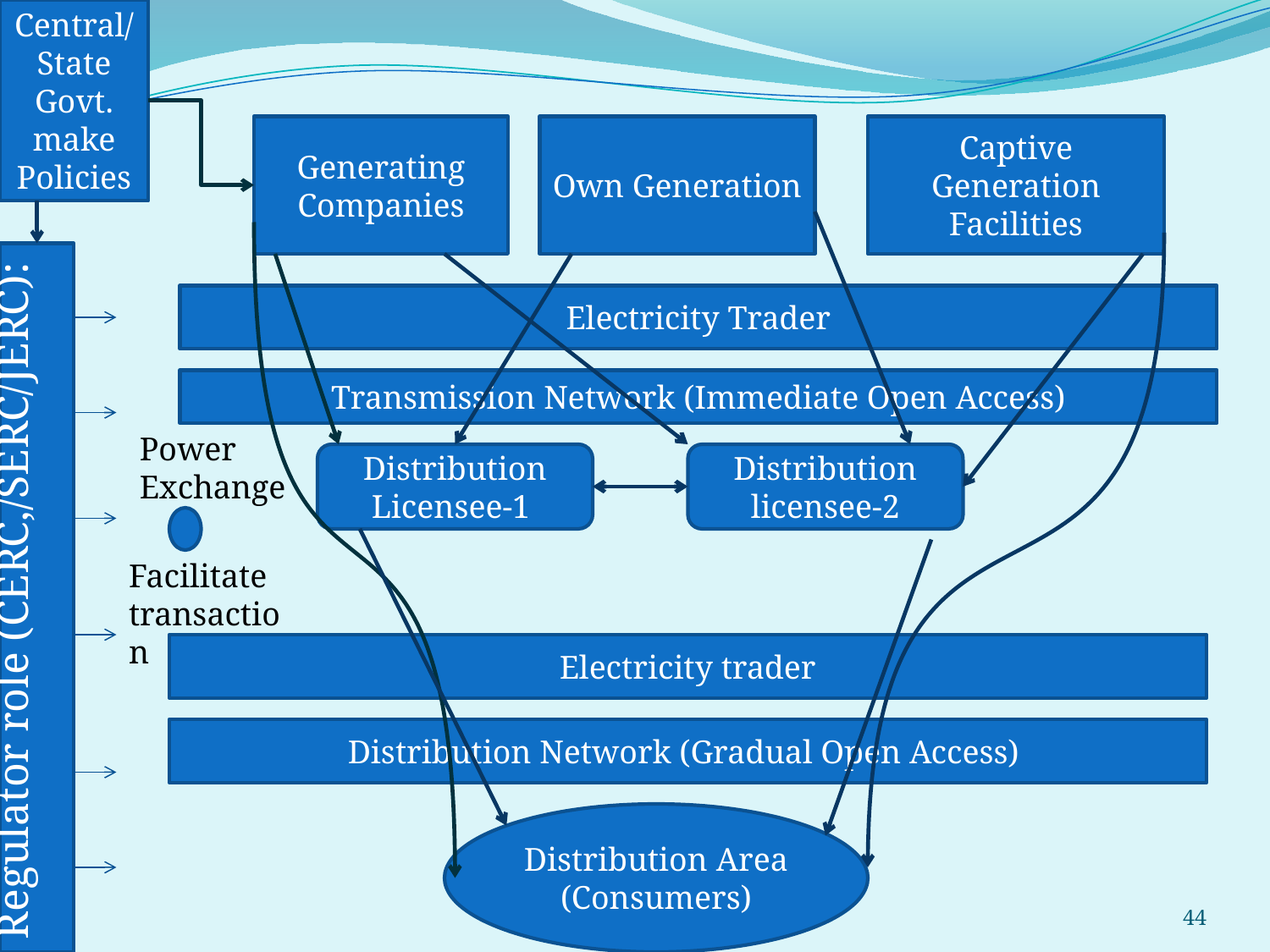

Central/ State Govt. make
Policies
Generating Companies
Own Generation
Captive Generation Facilities
Electricity Trader
Transmission Network (Immediate Open Access)
Power Exchange
Distribution Licensee-1
Distribution licensee-2

Facilitate transaction
Regulator role (CERC,/SERC/JERC):
Electricity trader
Distribution Network (Gradual Open Access)
Distribution Area (Consumers)
44